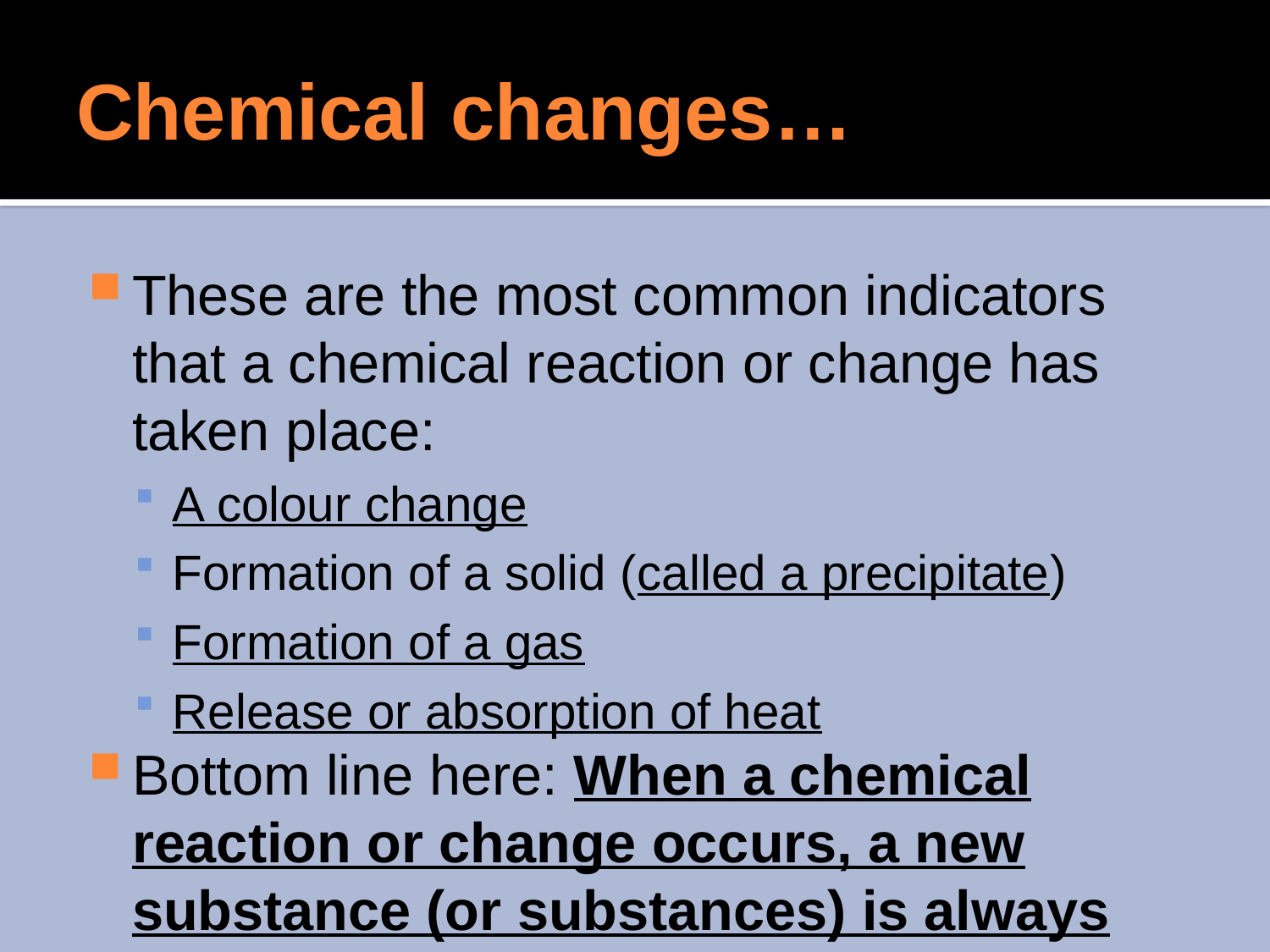

# Chemical changes…
These are the most common indicators that a chemical reaction or change has taken place:
A colour change
Formation of a solid (called a precipitate)
Formation of a gas
Release or absorption of heat
Bottom line here: When a chemical reaction or change occurs, a new substance (or substances) is always formed.